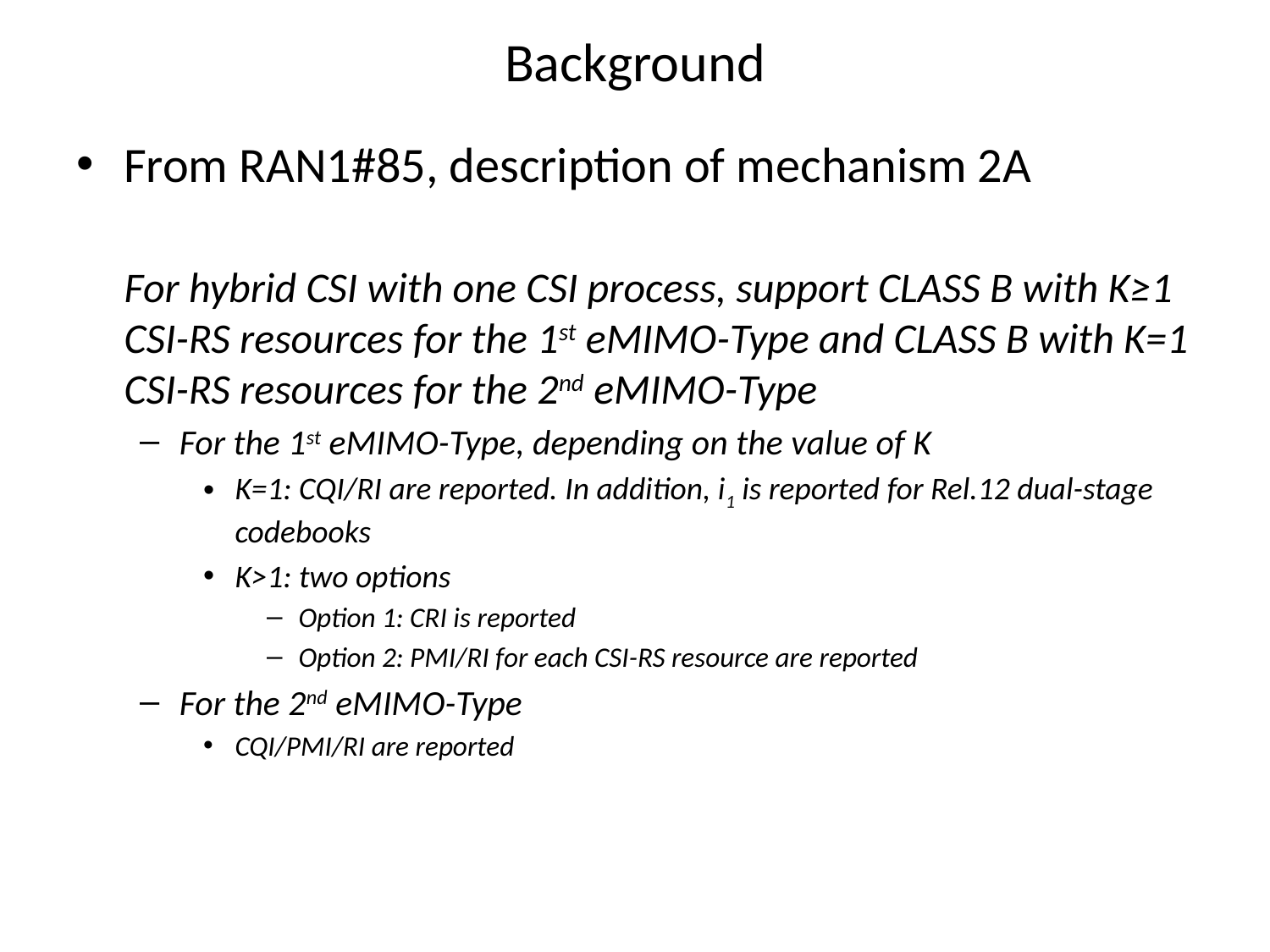

# Background
From RAN1#85, description of mechanism 2A

For hybrid CSI with one CSI process, support CLASS B with K≥1 CSI-RS resources for the 1st eMIMO-Type and CLASS B with K=1 CSI-RS resources for the 2nd eMIMO-Type
For the 1st eMIMO-Type, depending on the value of K
K=1: CQI/RI are reported. In addition, i1 is reported for Rel.12 dual-stage codebooks
K>1: two options
Option 1: CRI is reported
Option 2: PMI/RI for each CSI-RS resource are reported
For the 2nd eMIMO-Type
CQI/PMI/RI are reported